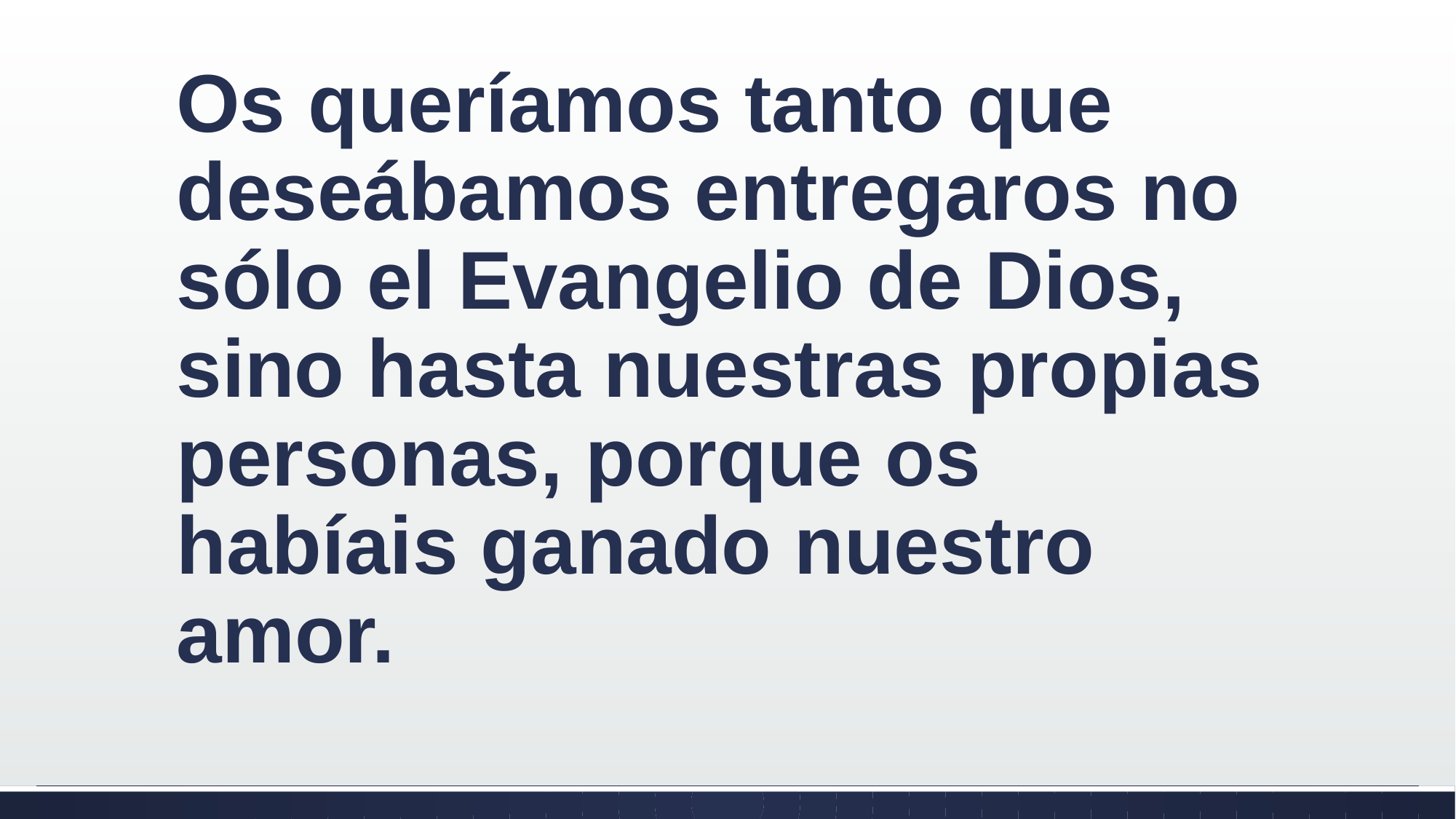

#
Os queríamos tanto que deseábamos entregaros no sólo el Evangelio de Dios, sino hasta nuestras propias personas, porque os habíais ganado nuestro amor.